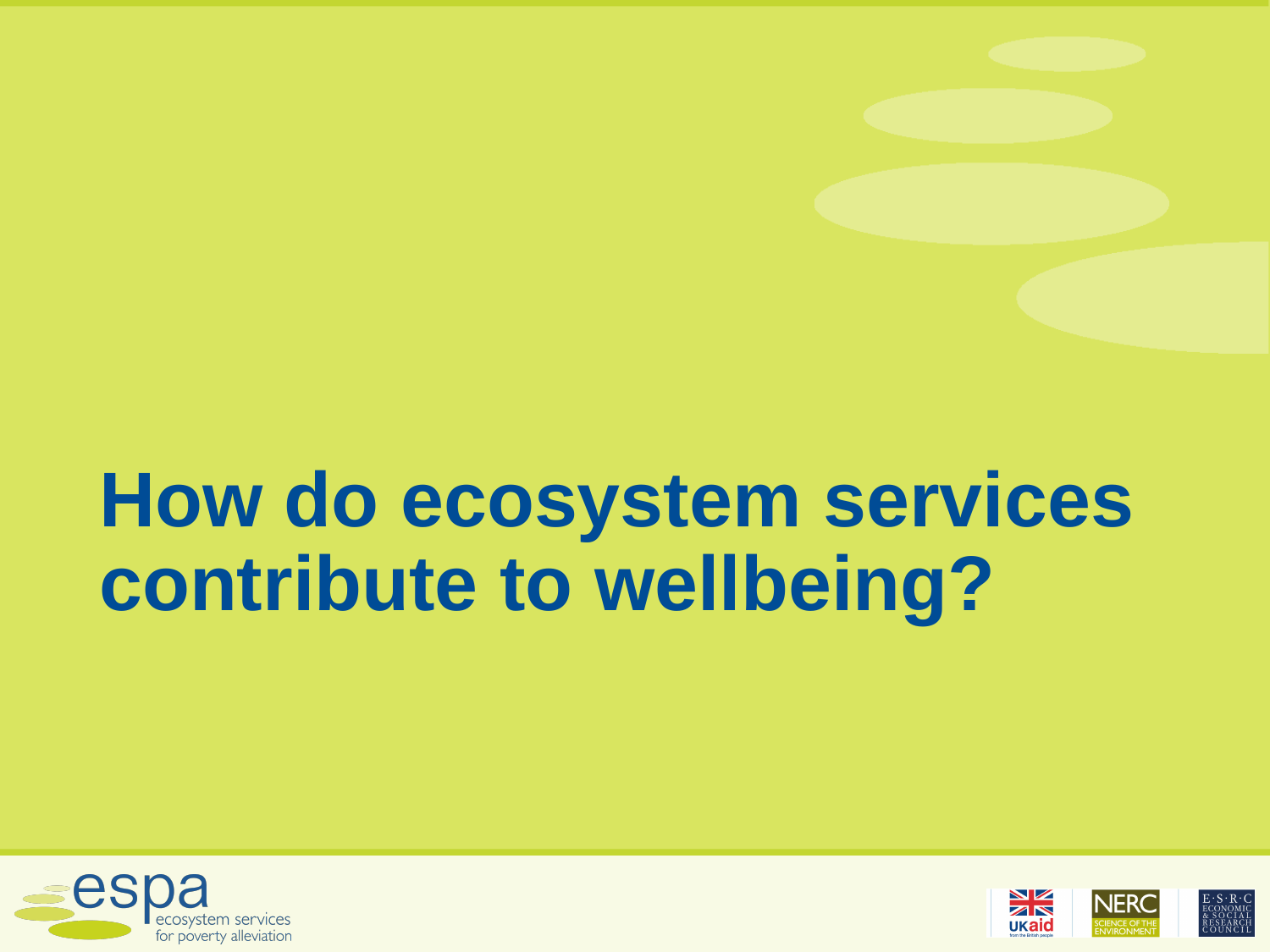

# How do ecosystem services contribute to wellbeing?